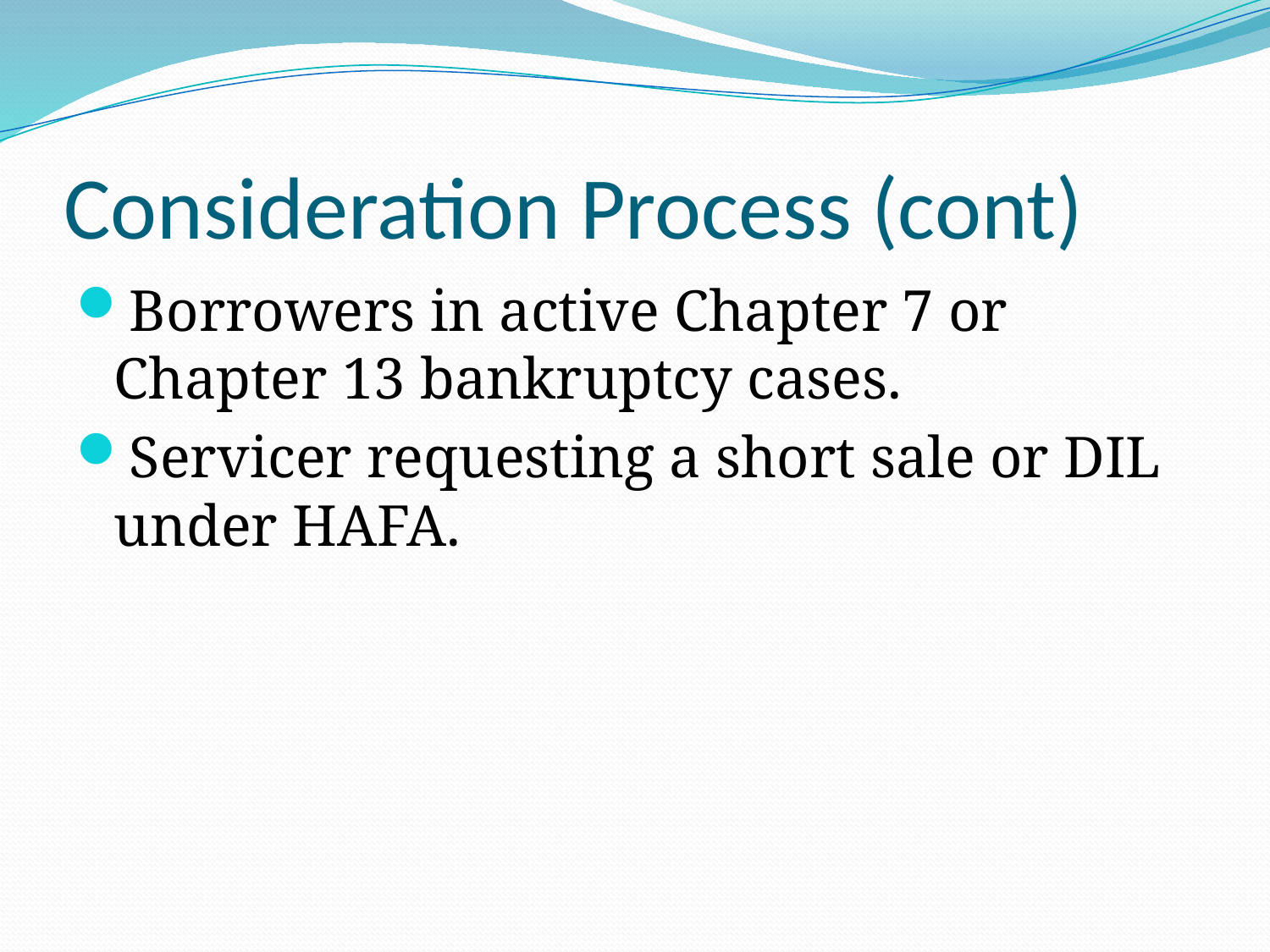

# Consideration Process (cont)
Borrowers in active Chapter 7 or Chapter 13 bankruptcy cases.
Servicer requesting a short sale or DIL under HAFA.